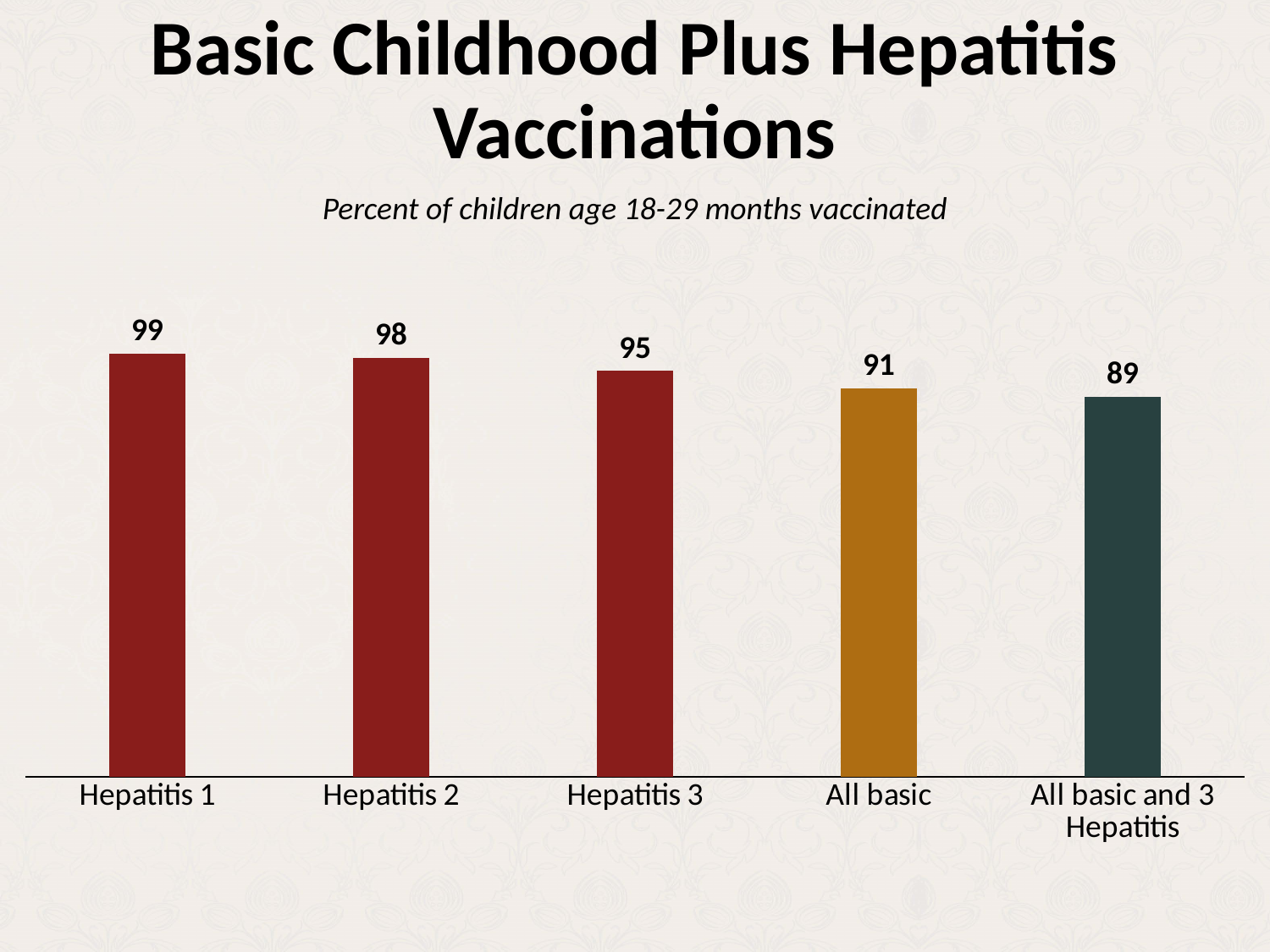

# Basic Childhood Plus Hepatitis Vaccinations
Percent of children age 18-29 months vaccinated

### Chart

| Category | Series 1 |
|---|---|
| Hepatitis 1 | 99.0 |
| Hepatitis 2 | 98.0 |
| Hepatitis 3 | 95.0 |
| All basic | 91.0 |
| All basic and 3 Hepatitis | 89.0 |